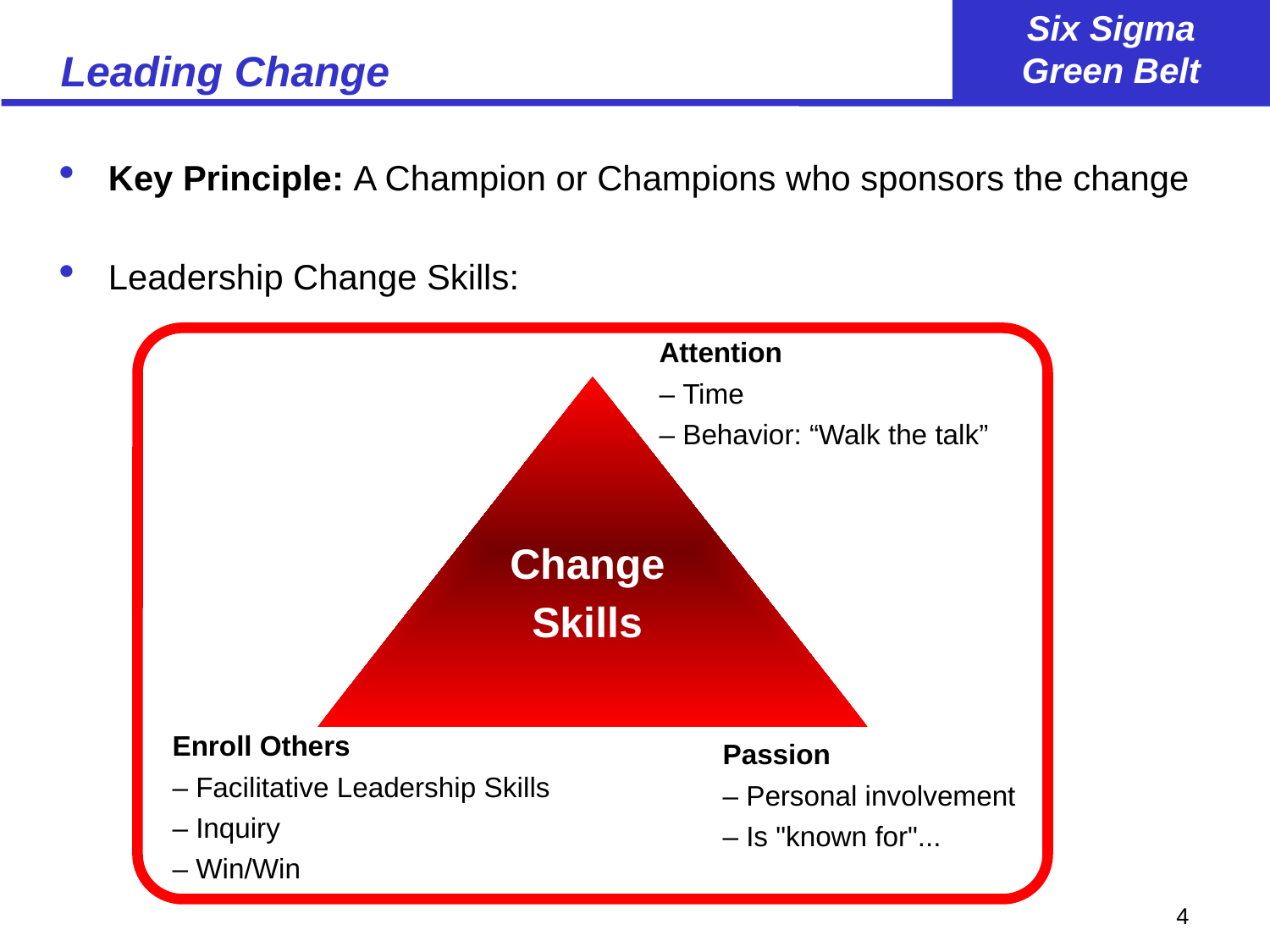

# Leading Change
Key Principle: A Champion or Champions who sponsors the change

Leadership Change Skills:

Attention
– Time
– Behavior: “Walk the talk”

Change
Skills
Enroll Others
– Facilitative Leadership Skills
– Inquiry
– Win/Win
Passion
– Personal involvement
– Is "known for"...